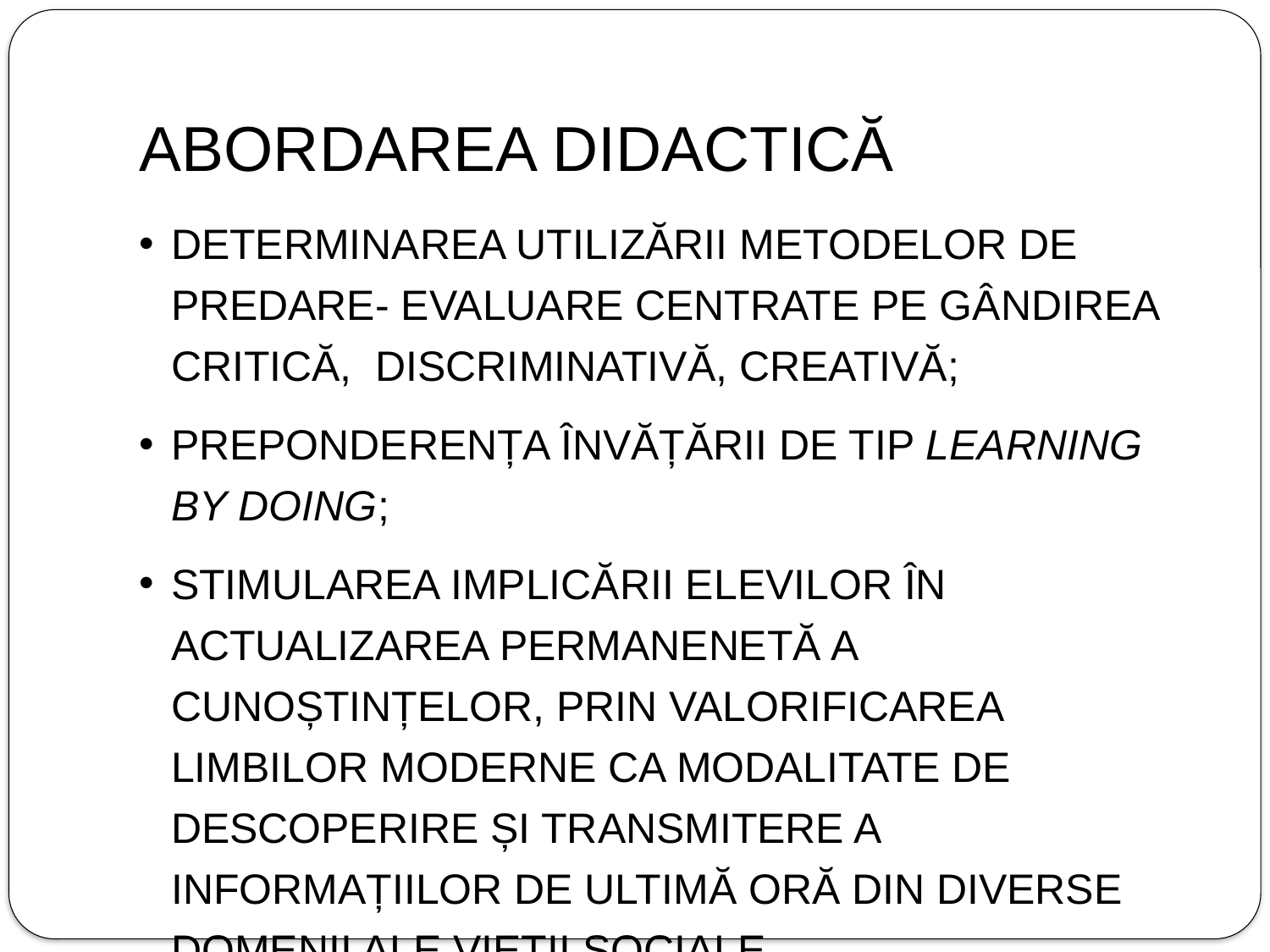

# Abordarea didactică
Determinarea utilizării metodelor de predare- evaluare centrate pe gândirea critică,  discriminativă, creativă;
Preponderența învățării de tip Learning by doing;
Stimularea implicării elevilor în actualizarea permanenetă a cunoștințelor, prin valorificarea limbilor moderne ca modalitate de descoperire și transmitere a informațiilor de ultimă oră din diverse domenii ale vieții sociale